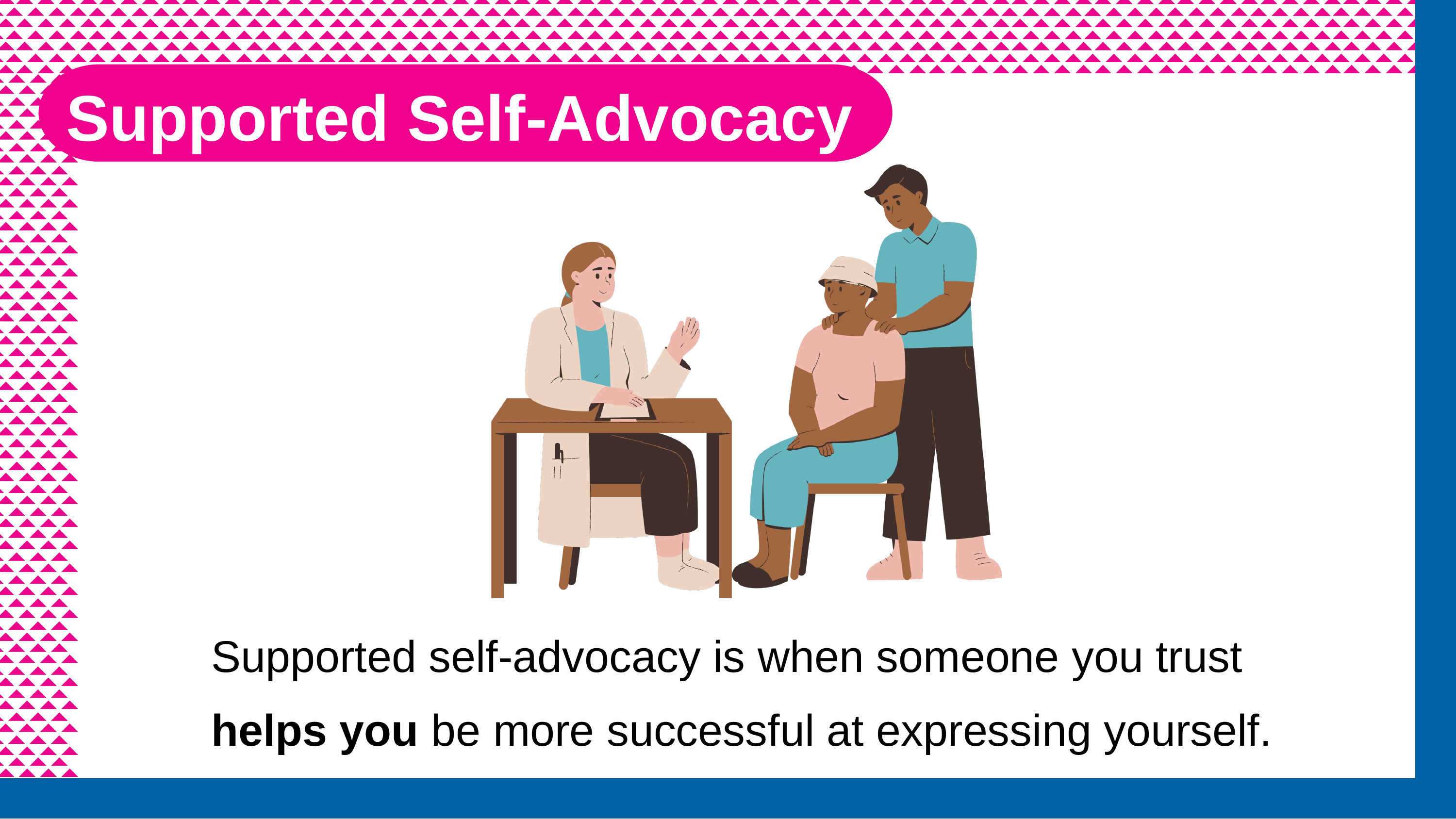

Supported Self-Advocacy

Supported self-advocacy is when someone you trust helps you be more successful at expressing yourself.